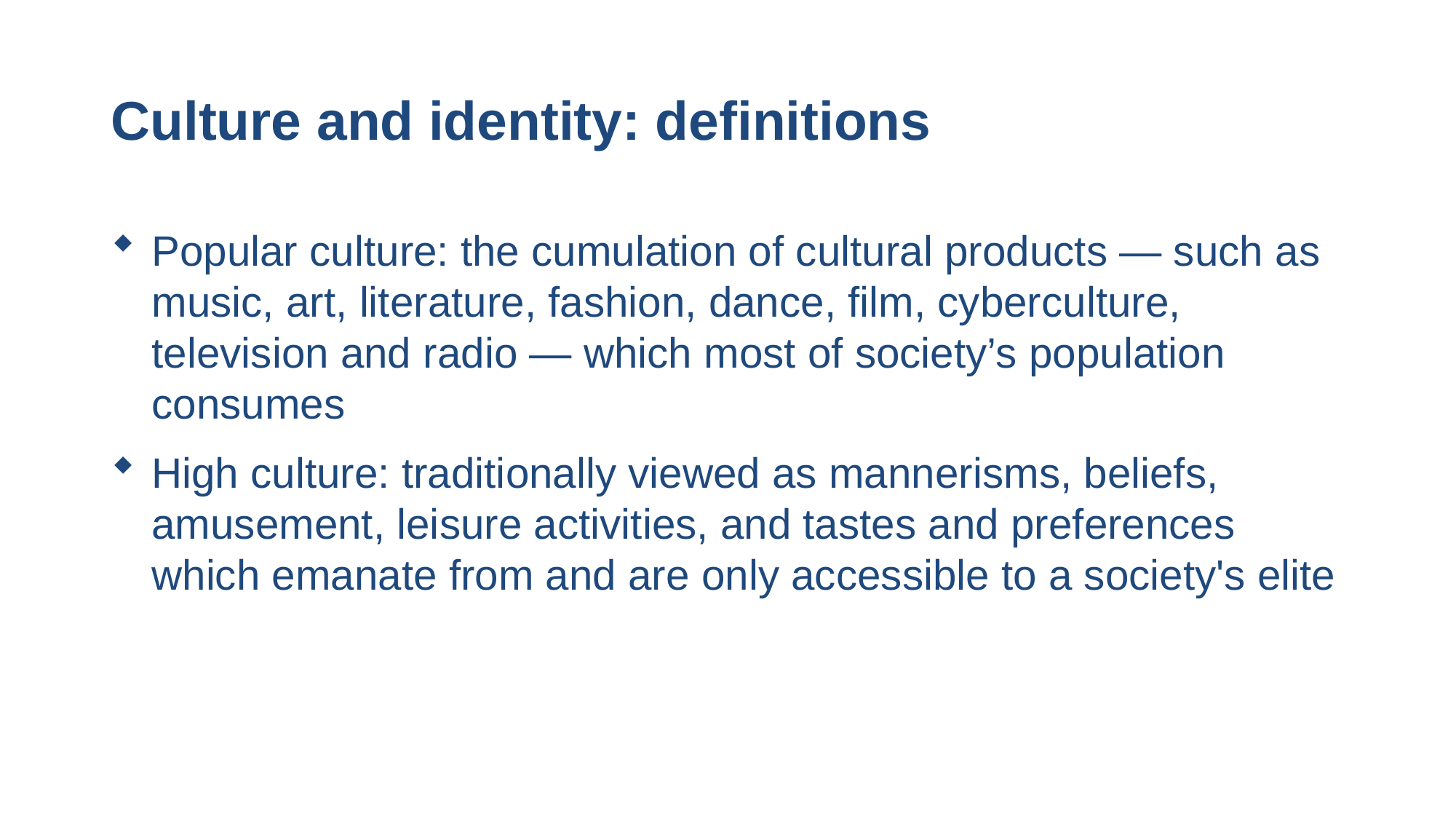

# Culture and identity: definitions
Popular culture: the cumulation of cultural products — such as music, art, literature, fashion, dance, film, cyberculture, television and radio — which most of society’s population consumes
High culture: traditionally viewed as mannerisms, beliefs, amusement, leisure activities, and tastes and preferences which emanate from and are only accessible to a society's elite